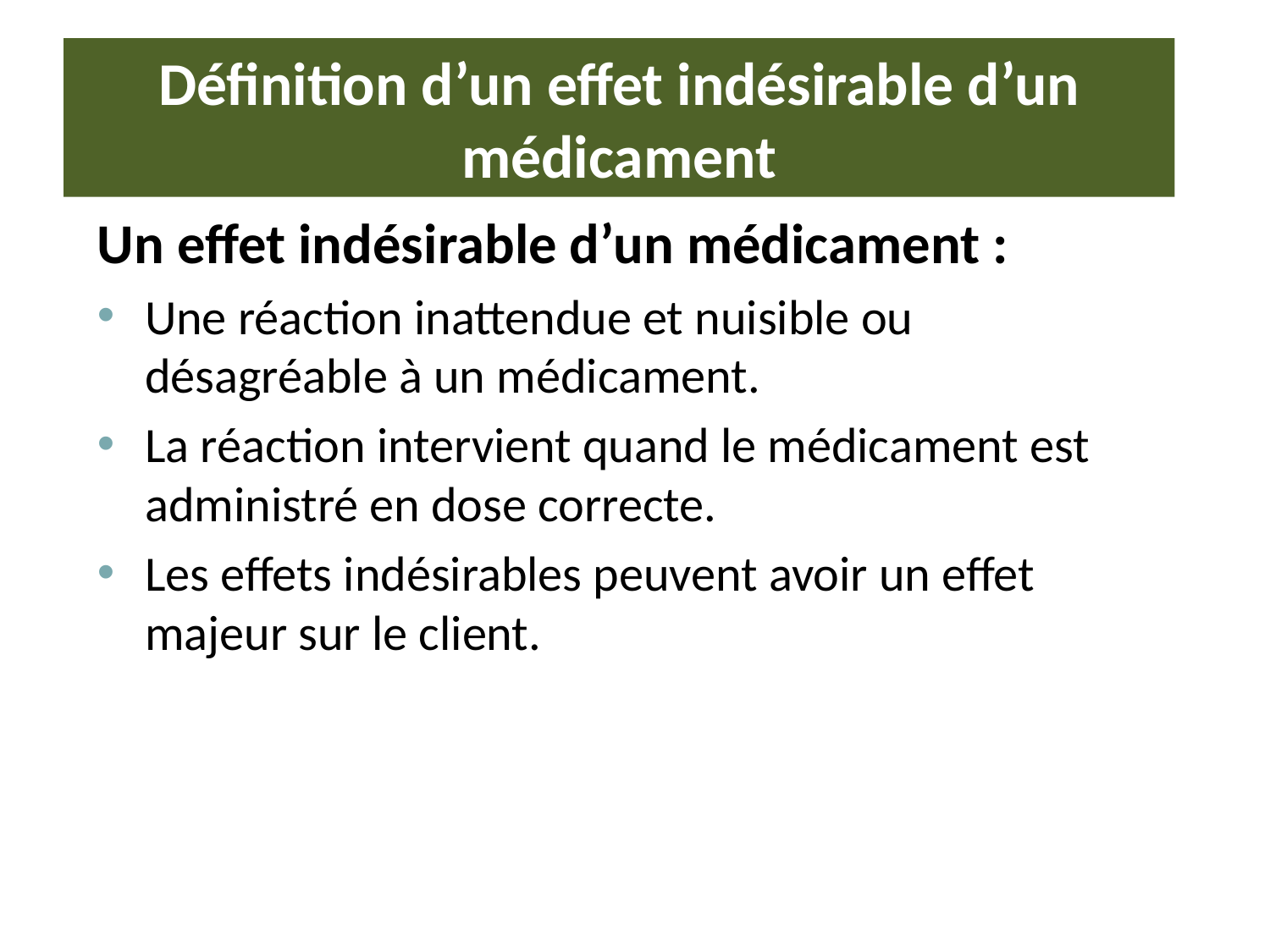

# Définition d’un effet indésirable d’un médicament
Un effet indésirable d’un médicament :
Une réaction inattendue et nuisible ou désagréable à un médicament.
La réaction intervient quand le médicament est administré en dose correcte.
Les effets indésirables peuvent avoir un effet majeur sur le client.